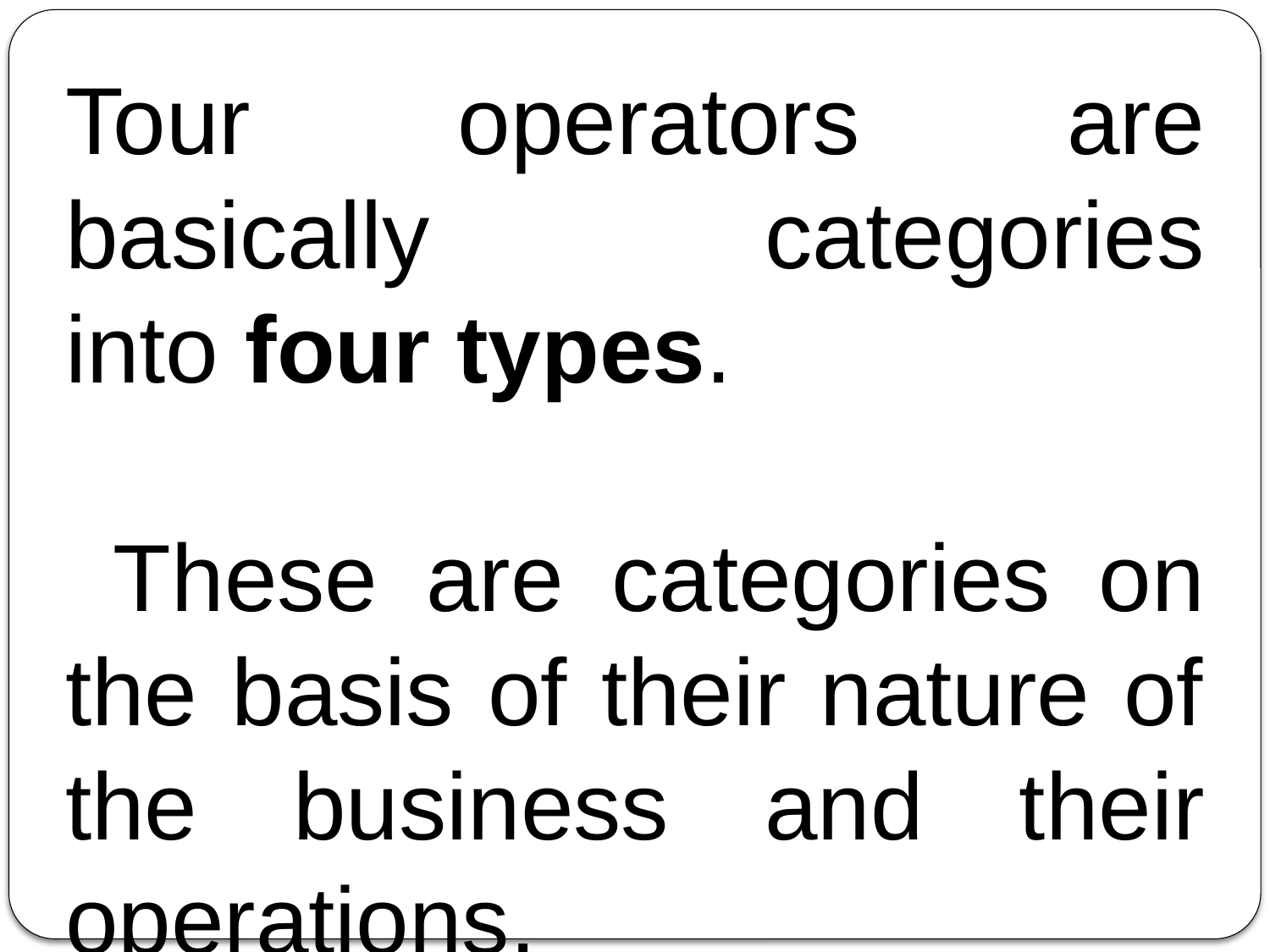

Tour operators are basically categories into four types.

 These are categories on the basis of their nature of the business and their operations.